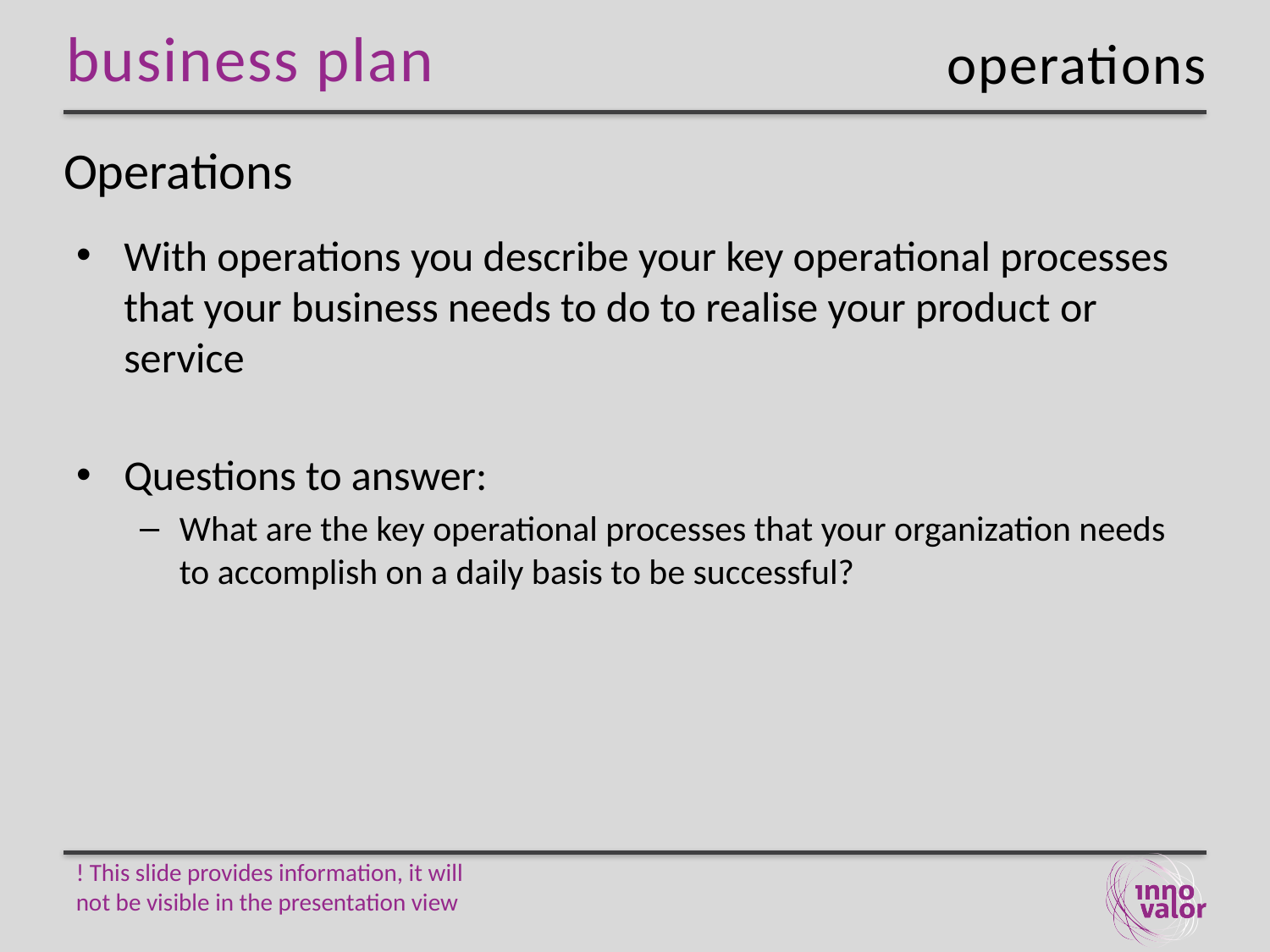

operations
# Operations
With operations you describe your key operational processes that your business needs to do to realise your product or service

Questions to answer:
What are the key operational processes that your organization needs to accomplish on a daily basis to be successful?
! This slide provides information, it will not be visible in the presentation view